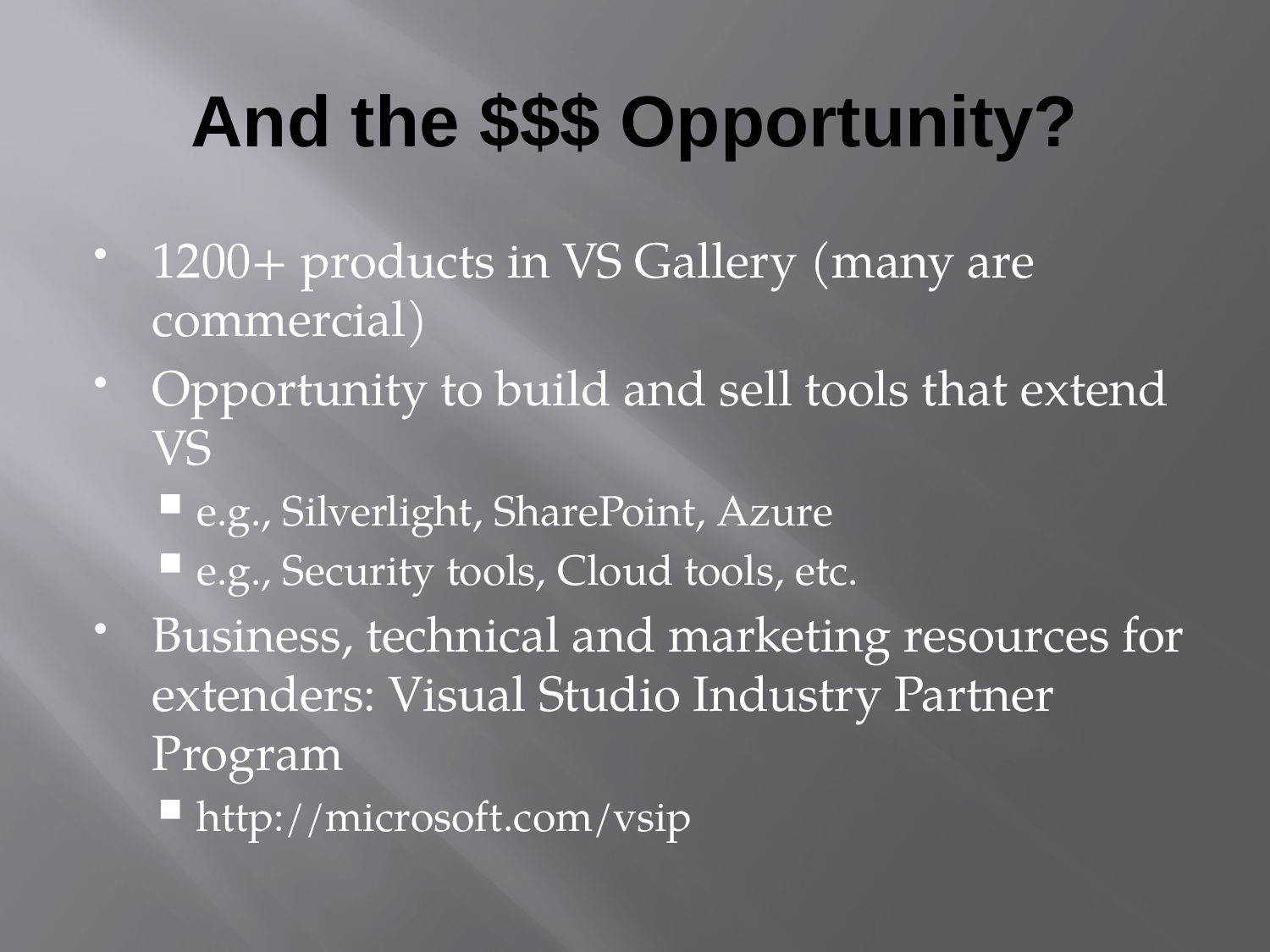

# And the $$$ Opportunity?
1200+ products in VS Gallery (many are commercial)
Opportunity to build and sell tools that extend VS
e.g., Silverlight, SharePoint, Azure
e.g., Security tools, Cloud tools, etc.
Business, technical and marketing resources for extenders: Visual Studio Industry Partner Program
http://microsoft.com/vsip